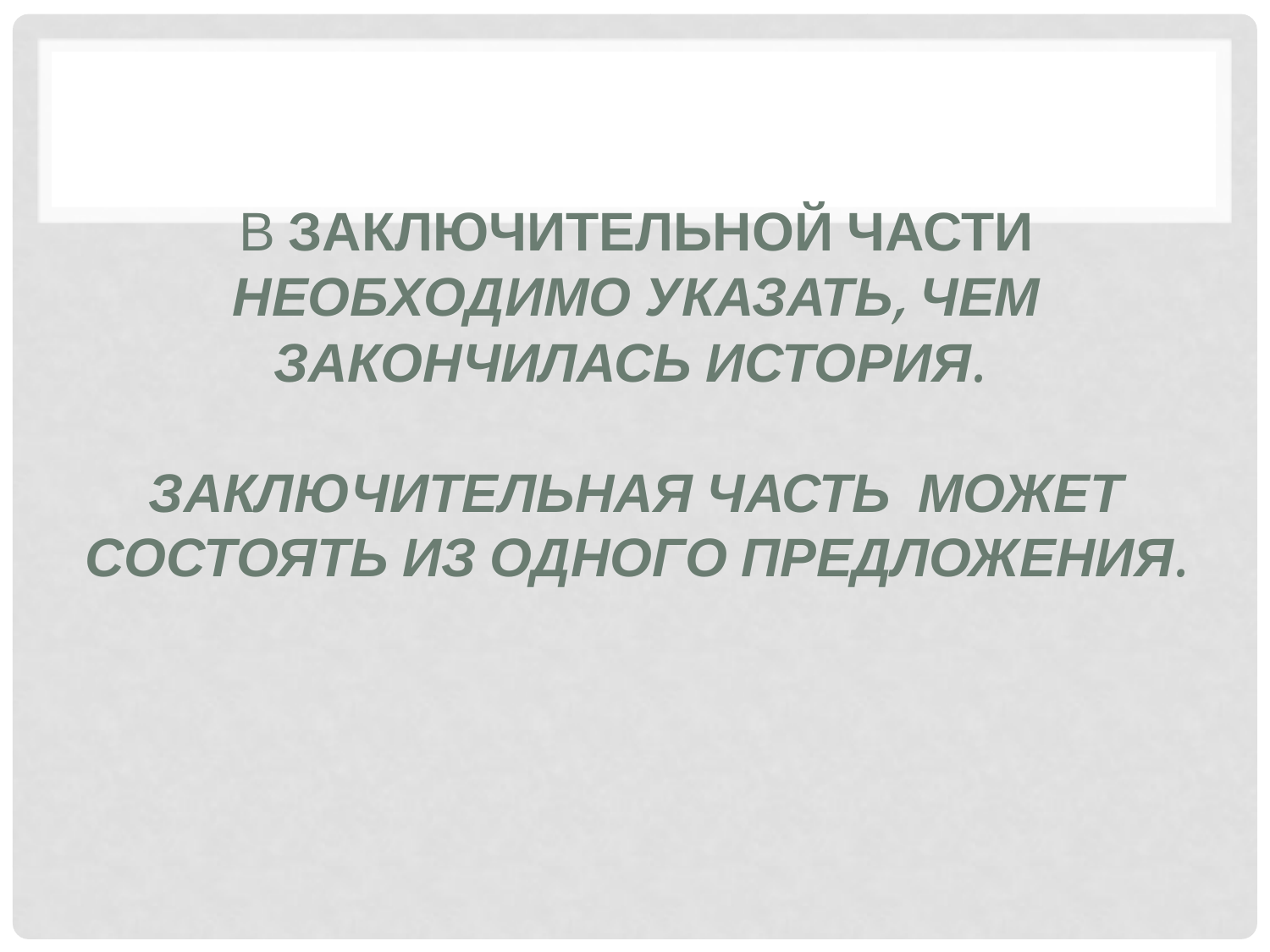

# В заключительной части необходимо указать, чем закончилась история. Заключительная часть  может состоять из одного предложения.